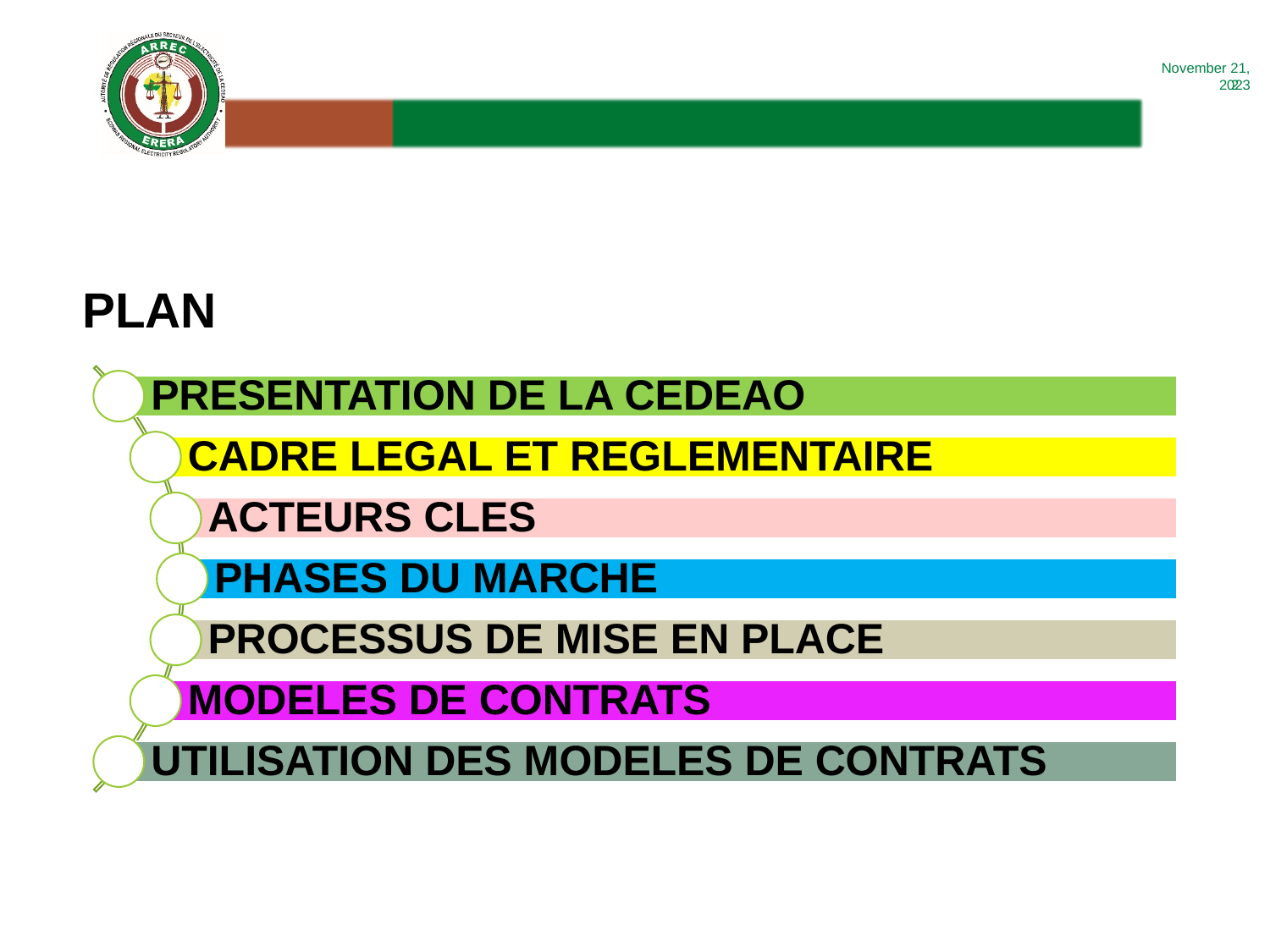

PRESENTATION DE LA CEDEAO
CADRE LEGAL ET REGLEMENTAIRE
ACTEURS CLES
PHASES DU MARCHE
PROCESSUS DE MISE EN PLACE
MODELES DE CONTRATS
UTILISATION DES MODELES DE CONTRATS